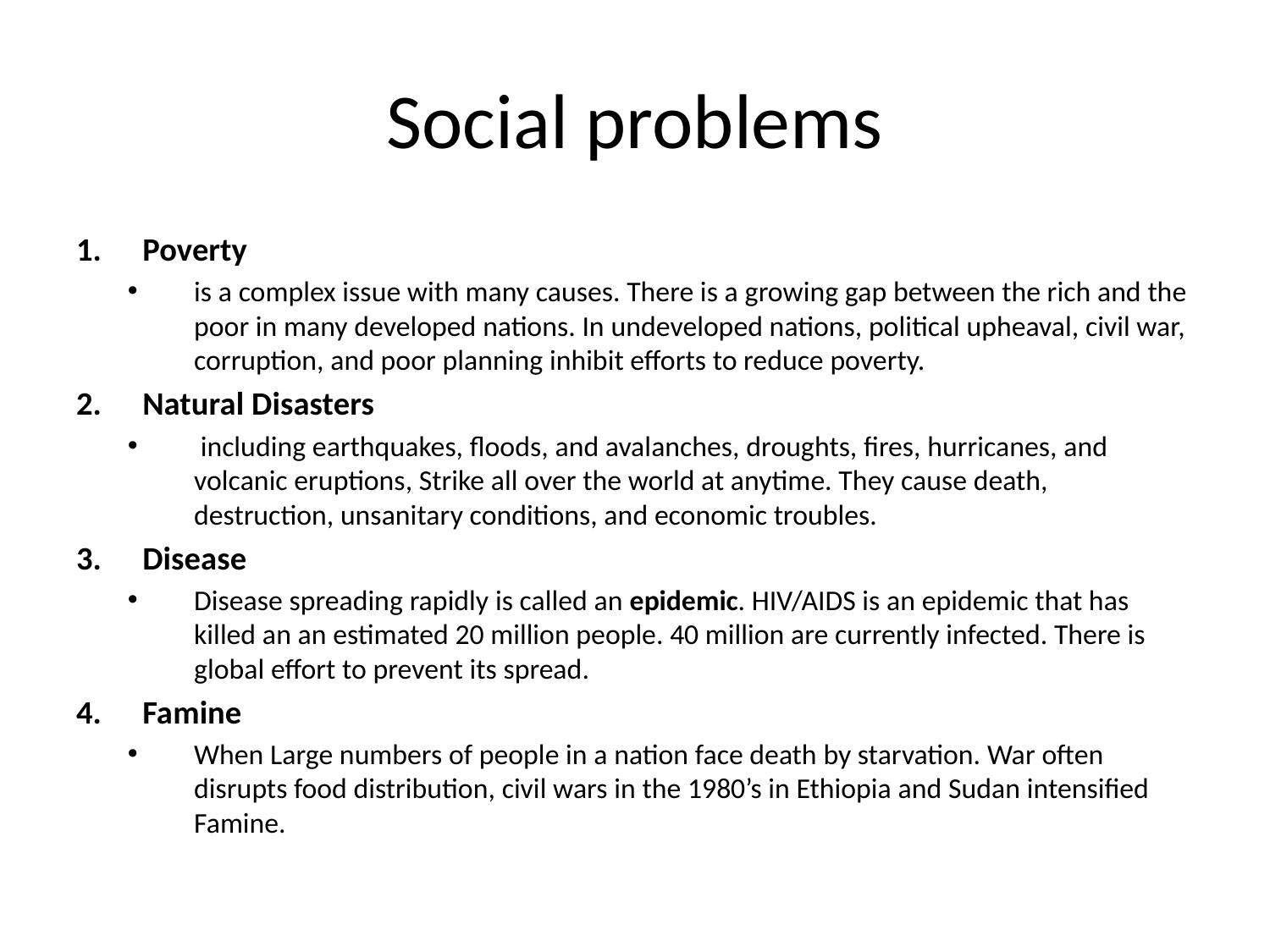

# Social problems
Poverty
is a complex issue with many causes. There is a growing gap between the rich and the poor in many developed nations. In undeveloped nations, political upheaval, civil war, corruption, and poor planning inhibit efforts to reduce poverty.
Natural Disasters
 including earthquakes, floods, and avalanches, droughts, fires, hurricanes, and volcanic eruptions, Strike all over the world at anytime. They cause death, destruction, unsanitary conditions, and economic troubles.
Disease
Disease spreading rapidly is called an epidemic. HIV/AIDS is an epidemic that has killed an an estimated 20 million people. 40 million are currently infected. There is global effort to prevent its spread.
Famine
When Large numbers of people in a nation face death by starvation. War often disrupts food distribution, civil wars in the 1980’s in Ethiopia and Sudan intensified Famine.